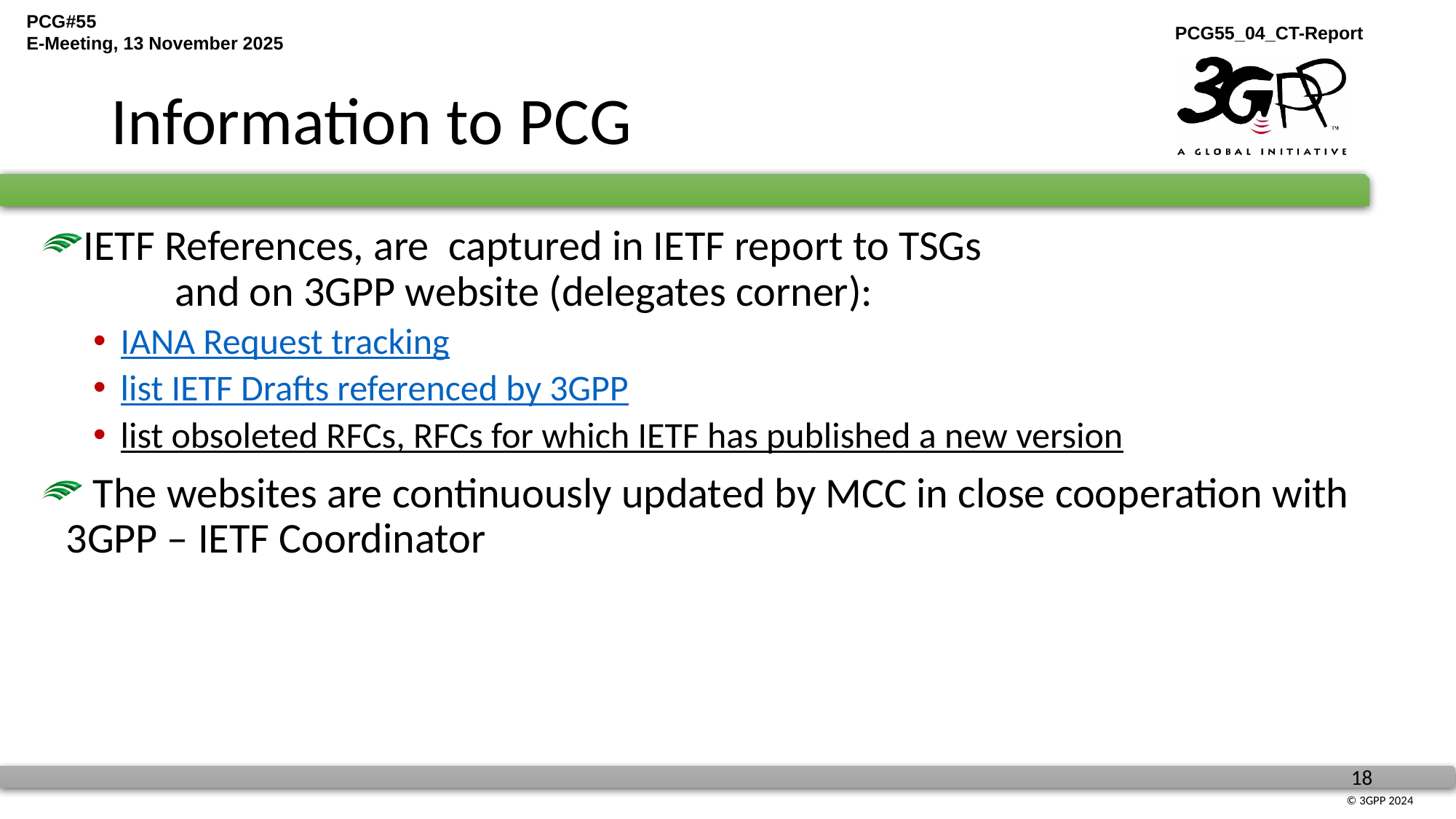

# Information to PCG
IETF References, are  captured in IETF report to TSGs
	and on 3GPP website (delegates corner):
IANA Request tracking
list IETF Drafts referenced by 3GPP
list obsoleted RFCs, RFCs for which IETF has published a new version
 The websites are continuously updated by MCC in close cooperation with 3GPP – IETF Coordinator